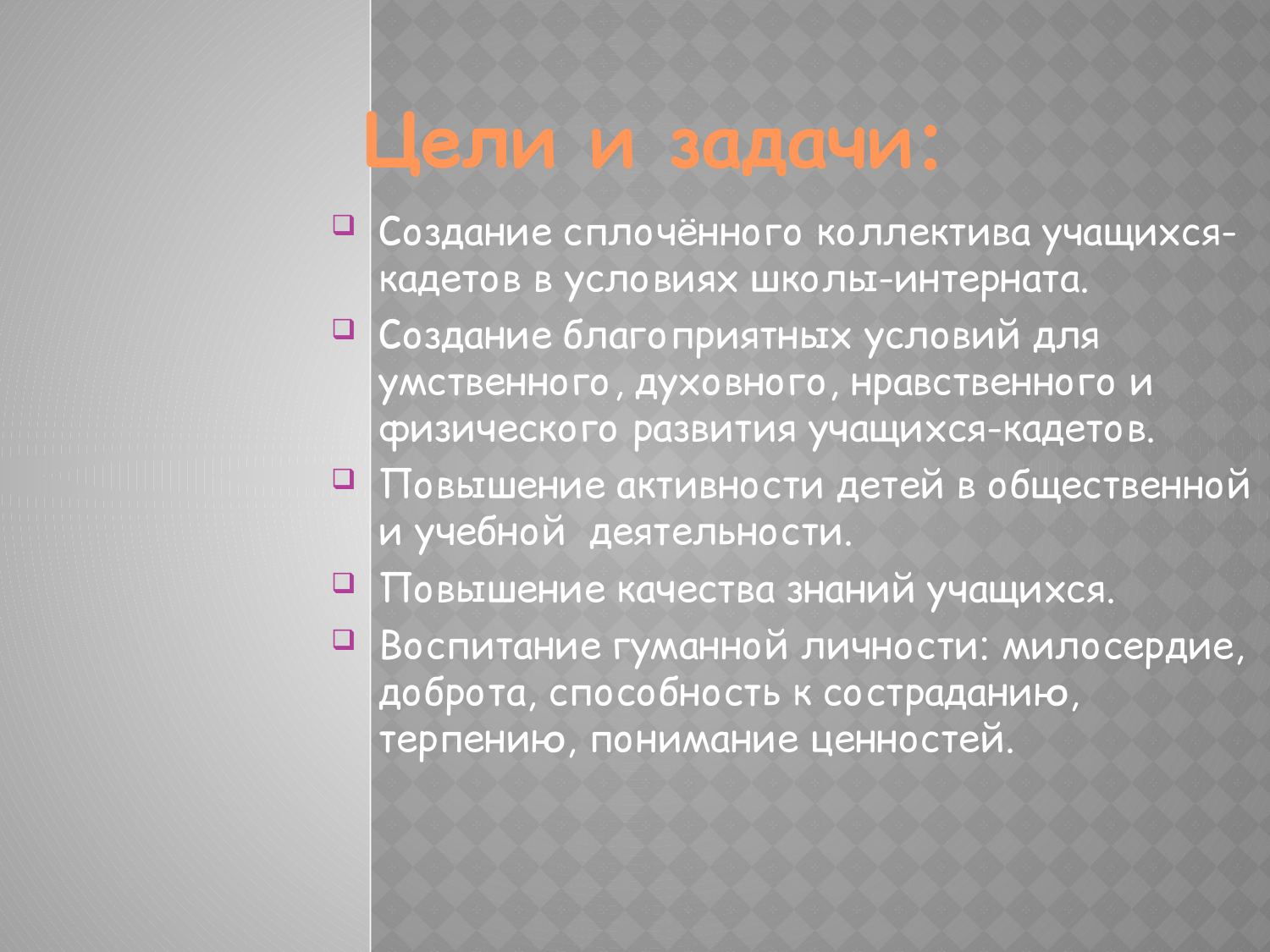

# Цели и задачи:
Создание сплочённого коллектива учащихся- кадетов в условиях школы-интерната.
Создание благоприятных условий для умственного, духовного, нравственного и физического развития учащихся-кадетов.
Повышение активности детей в общественной и учебной  деятельности.
Повышение качества знаний учащихся.
Воспитание гуманной личности: милосердие, доброта, способность к состраданию, терпению, понимание ценностей.